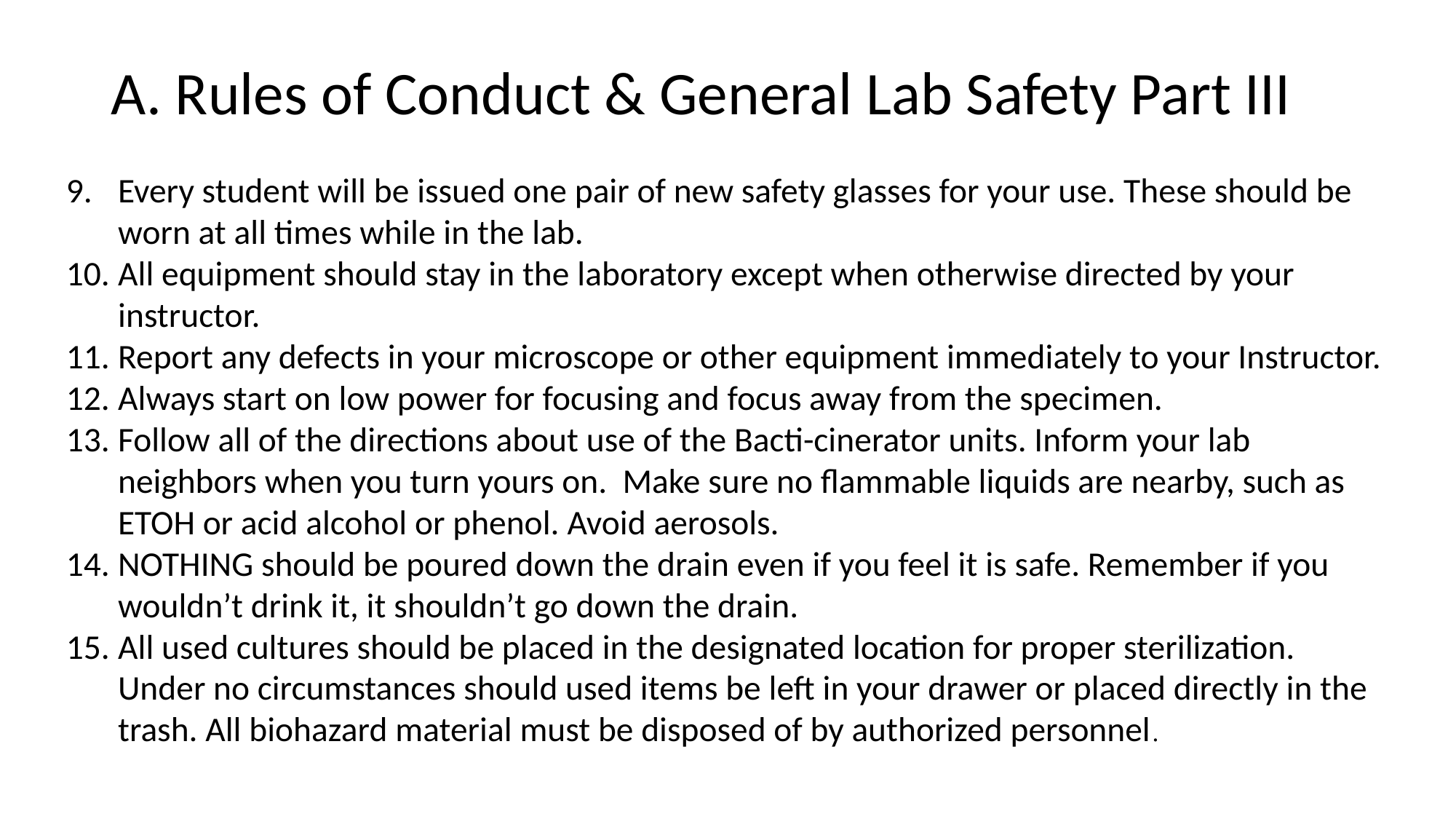

# A. Rules of Conduct & General Lab Safety Part III
Every student will be issued one pair of new safety glasses for your use. These should be worn at all times while in the lab.
All equipment should stay in the laboratory except when otherwise directed by your instructor.
Report any defects in your microscope or other equipment immediately to your Instructor.
Always start on low power for focusing and focus away from the specimen.
Follow all of the directions about use of the Bacti-cinerator units. Inform your lab neighbors when you turn yours on.  Make sure no flammable liquids are nearby, such as ETOH or acid alcohol or phenol. Avoid aerosols.
NOTHING should be poured down the drain even if you feel it is safe. Remember if you wouldn’t drink it, it shouldn’t go down the drain.
All used cultures should be placed in the designated location for proper sterilization. Under no circumstances should used items be left in your drawer or placed directly in the trash. All biohazard material must be disposed of by authorized personnel.